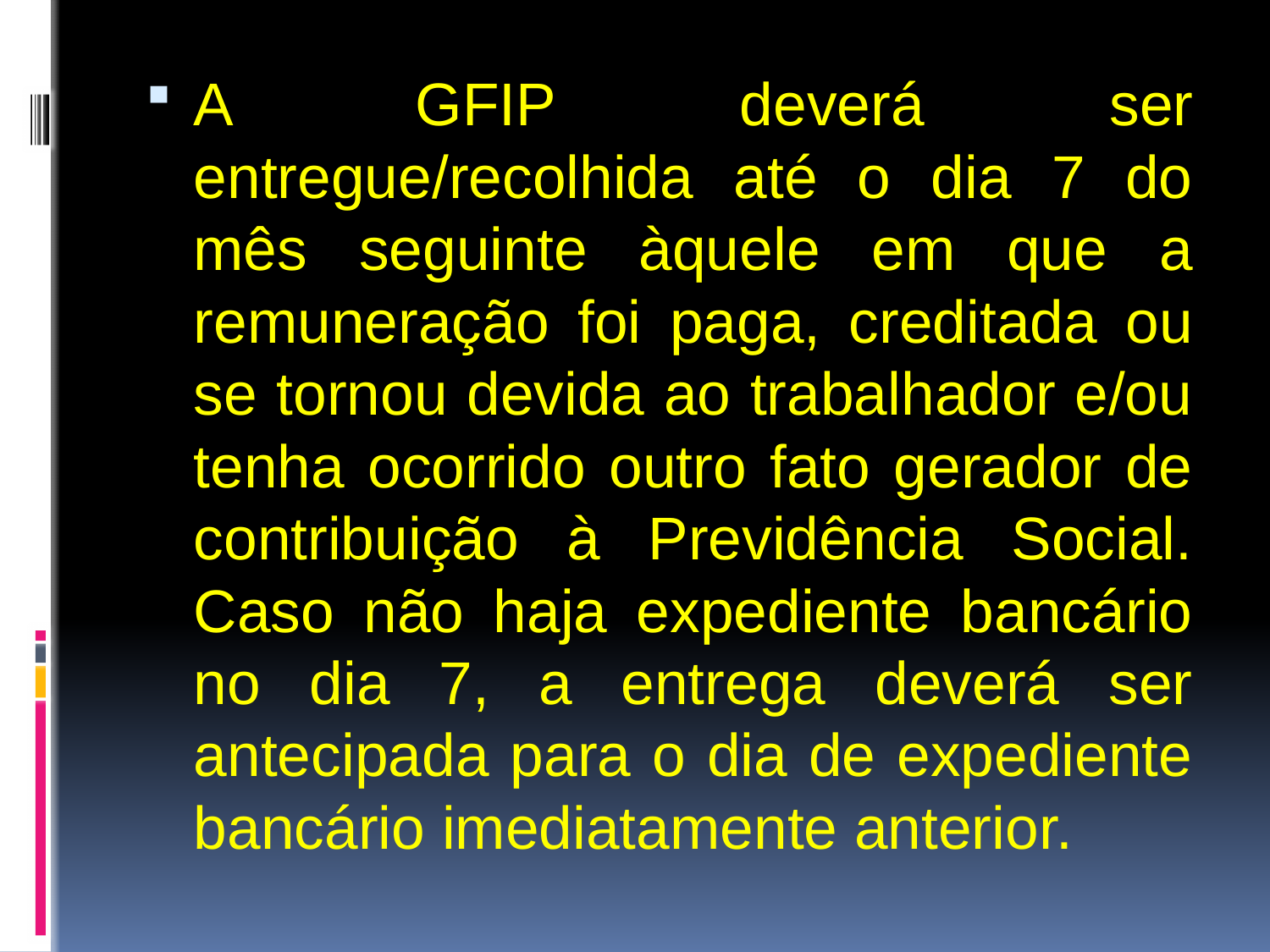

A GFIP deverá ser entregue/recolhida até o dia 7 do mês seguinte àquele em que a remuneração foi paga, creditada ou se tornou devida ao trabalhador e/ou tenha ocorrido outro fato gerador de contribuição à Previdência Social. Caso não haja expediente bancário no dia 7, a entrega deverá ser antecipada para o dia de expediente bancário imediatamente anterior.